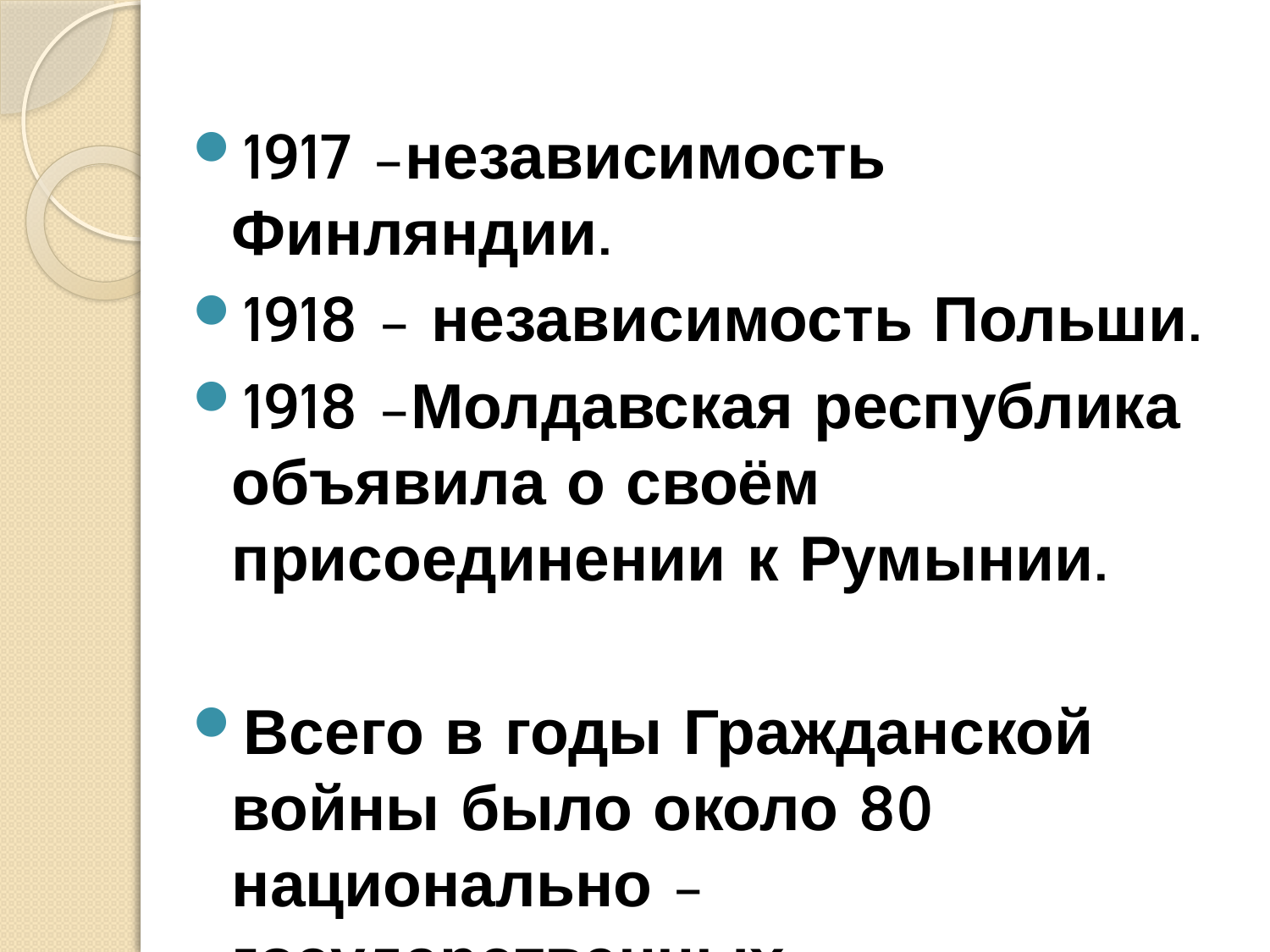

1917 –независимость Финляндии.
1918 – независимость Польши.
1918 –Молдавская республика объявила о своём присоединении к Румынии.

Всего в годы Гражданской войны было около 80 национально – государственных образований.